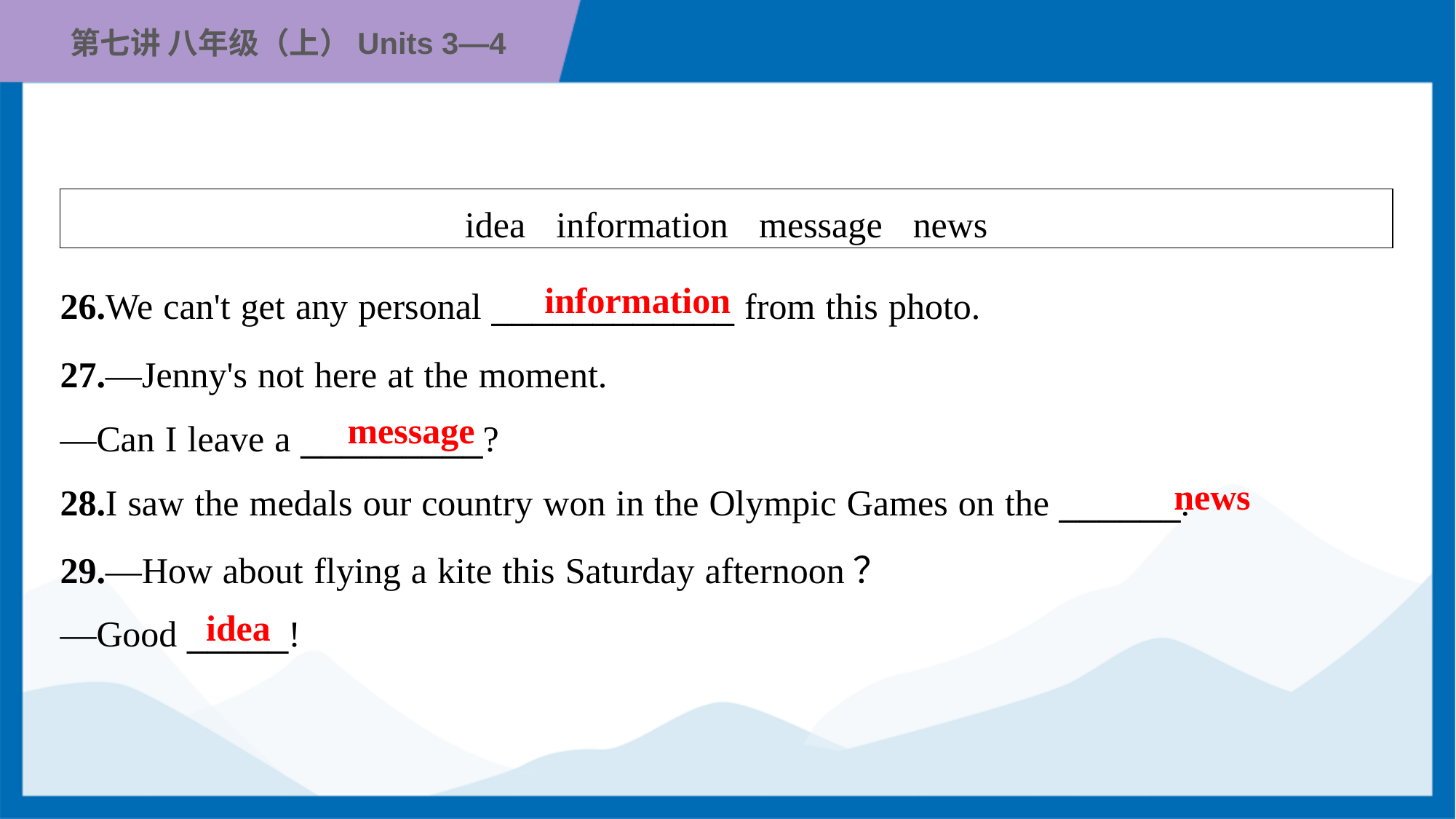

| idea information message news |
| --- |
information
26.We can't get any personal ____________ from this photo.
27.—Jenny's not here at the moment.
—Can I leave a _________?
message
news
28.I saw the medals our country won in the Olympic Games on the ______.
29.—How about flying a kite this Saturday afternoon？
—Good _____!
idea